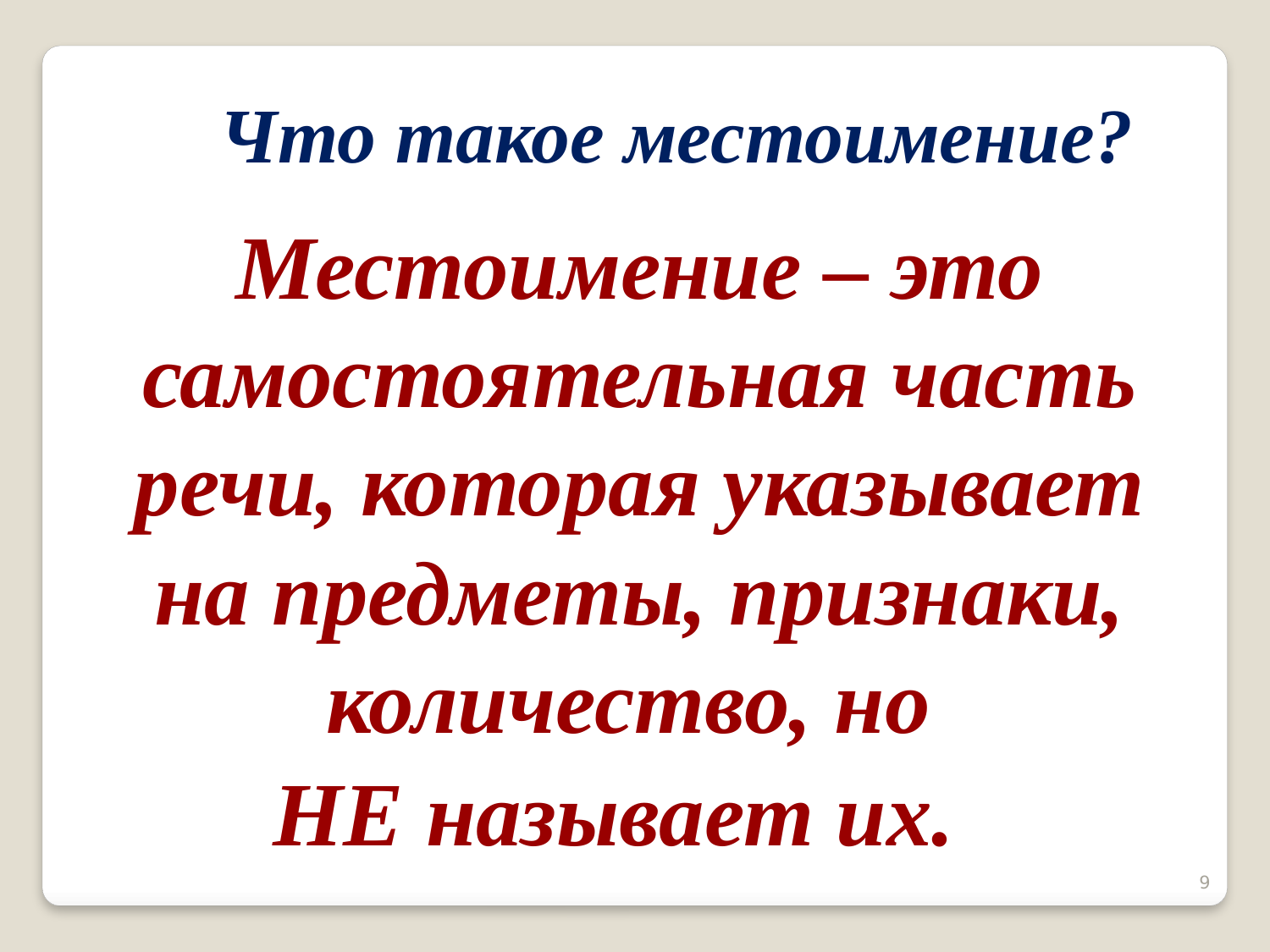

Что такое местоимение?
		Местоимение – это самостоятельная часть речи, которая указывает на предметы, признаки, количество, но
НЕ называет их.
9